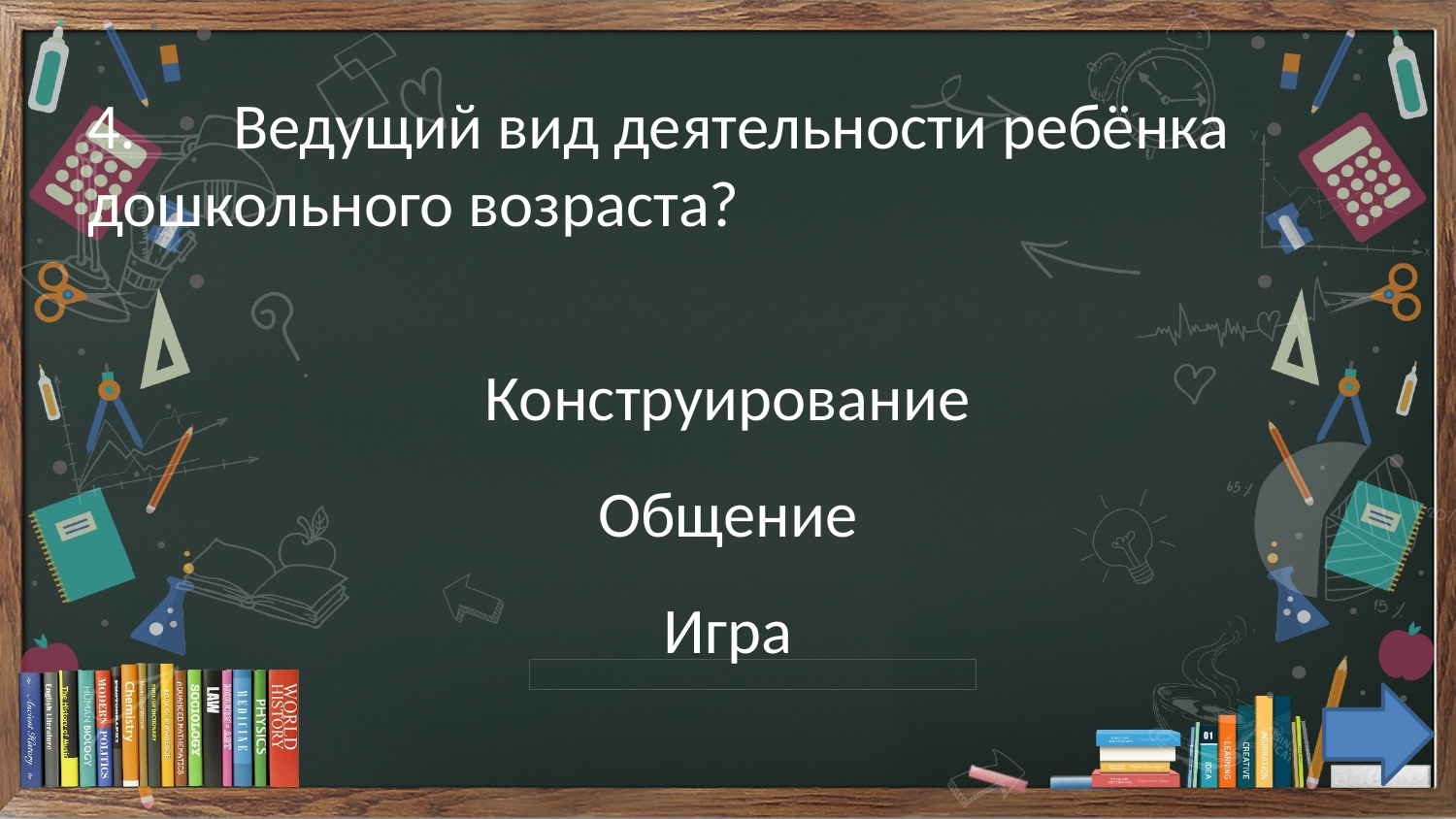

4.	Ведущий вид деятельности ребёнка 	дошкольного возраста?

Конструирование
Общение
Игра